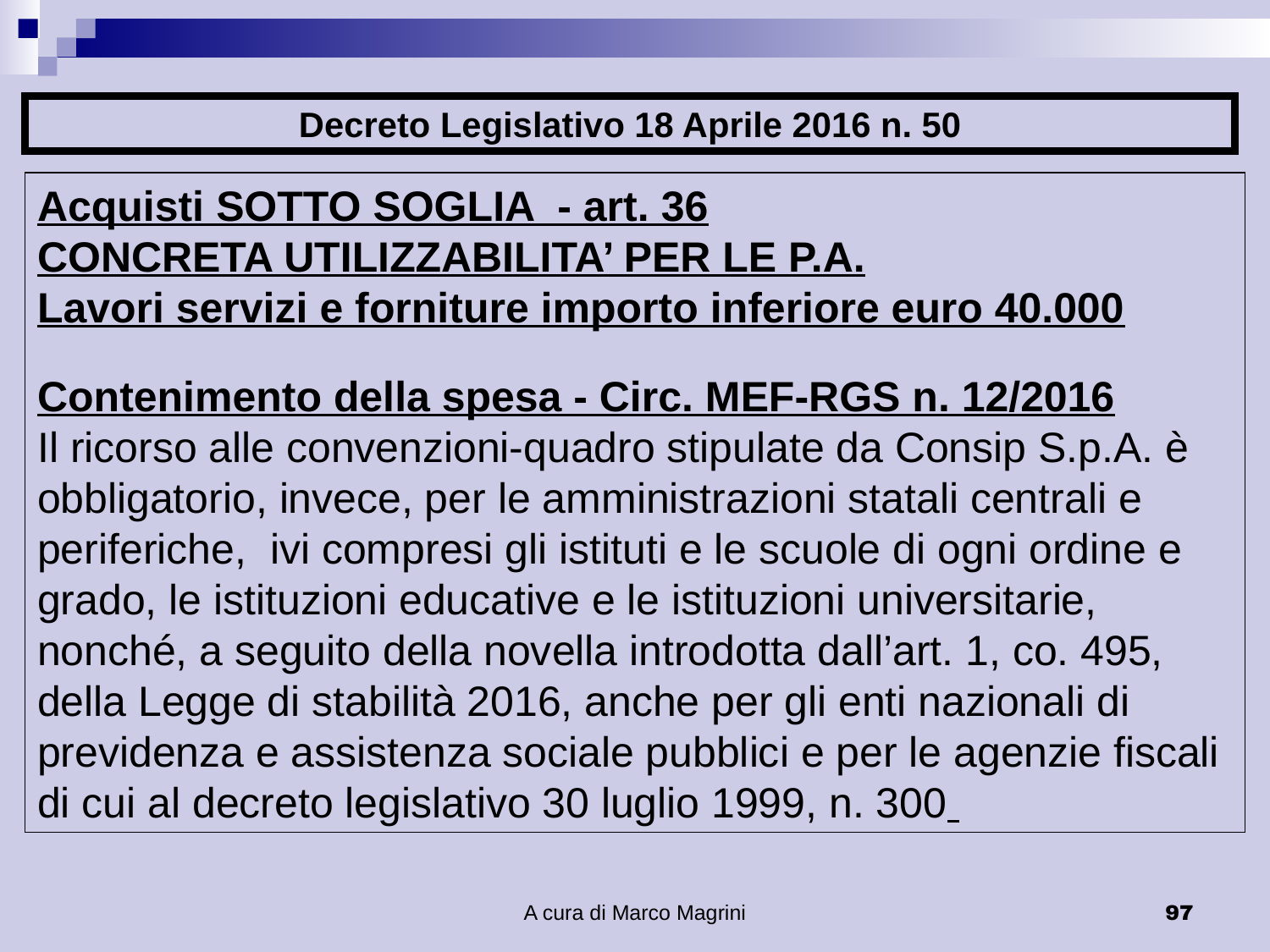

Decreto Legislativo 18 Aprile 2016 n. 50
Acquisti SOTTO SOGLIA  - art. 36
CONCRETA UTILIZZABILITA’ PER LE P.A.
Lavori servizi e forniture importo inferiore euro 40.000

Contenimento della spesa - Circ. MEF-RGS n. 12/2016
Il ricorso alle convenzioni-quadro stipulate da Consip S.p.A. è obbligatorio, invece, per le amministrazioni statali centrali e periferiche,  ivi compresi gli istituti e le scuole di ogni ordine e grado, le istituzioni educative e le istituzioni universitarie, nonché, a seguito della novella introdotta dall’art. 1, co. 495, della Legge di stabilità 2016, anche per gli enti nazionali di previdenza e assistenza sociale pubblici e per le agenzie fiscali di cui al decreto legislativo 30 luglio 1999, n. 300

A cura di Marco Magrini
97